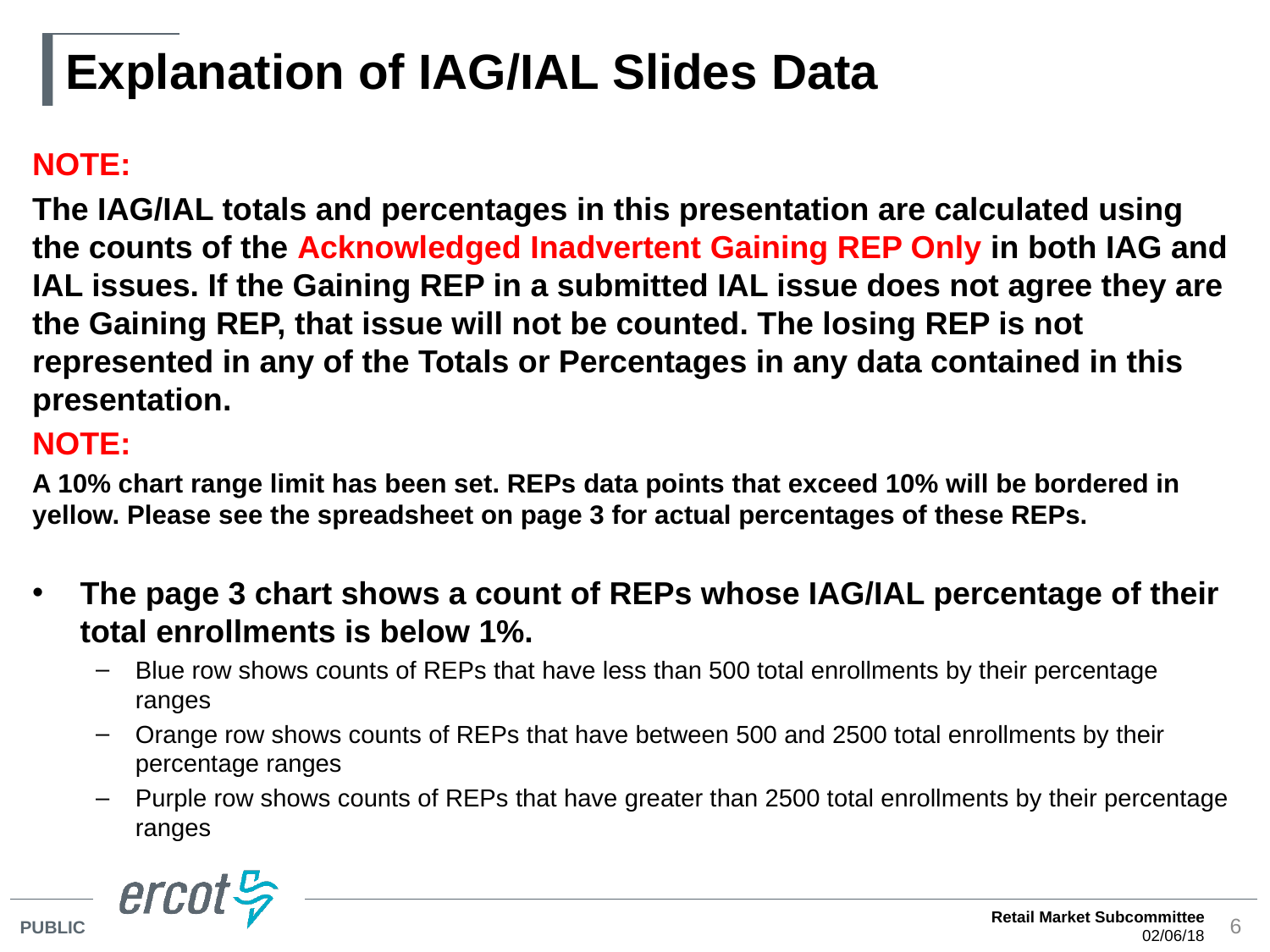

# Explanation of IAG/IAL Slides Data
NOTE:
The IAG/IAL totals and percentages in this presentation are calculated using the counts of the Acknowledged Inadvertent Gaining REP Only in both IAG and IAL issues. If the Gaining REP in a submitted IAL issue does not agree they are the Gaining REP, that issue will not be counted. The losing REP is not represented in any of the Totals or Percentages in any data contained in this presentation.
NOTE:
A 10% chart range limit has been set. REPs data points that exceed 10% will be bordered in yellow. Please see the spreadsheet on page 3 for actual percentages of these REPs.

The page 3 chart shows a count of REPs whose IAG/IAL percentage of their total enrollments is below 1%.
Blue row shows counts of REPs that have less than 500 total enrollments by their percentage ranges
Orange row shows counts of REPs that have between 500 and 2500 total enrollments by their percentage ranges
Purple row shows counts of REPs that have greater than 2500 total enrollments by their percentage ranges

Retail Market Subcommittee
02/06/18
6